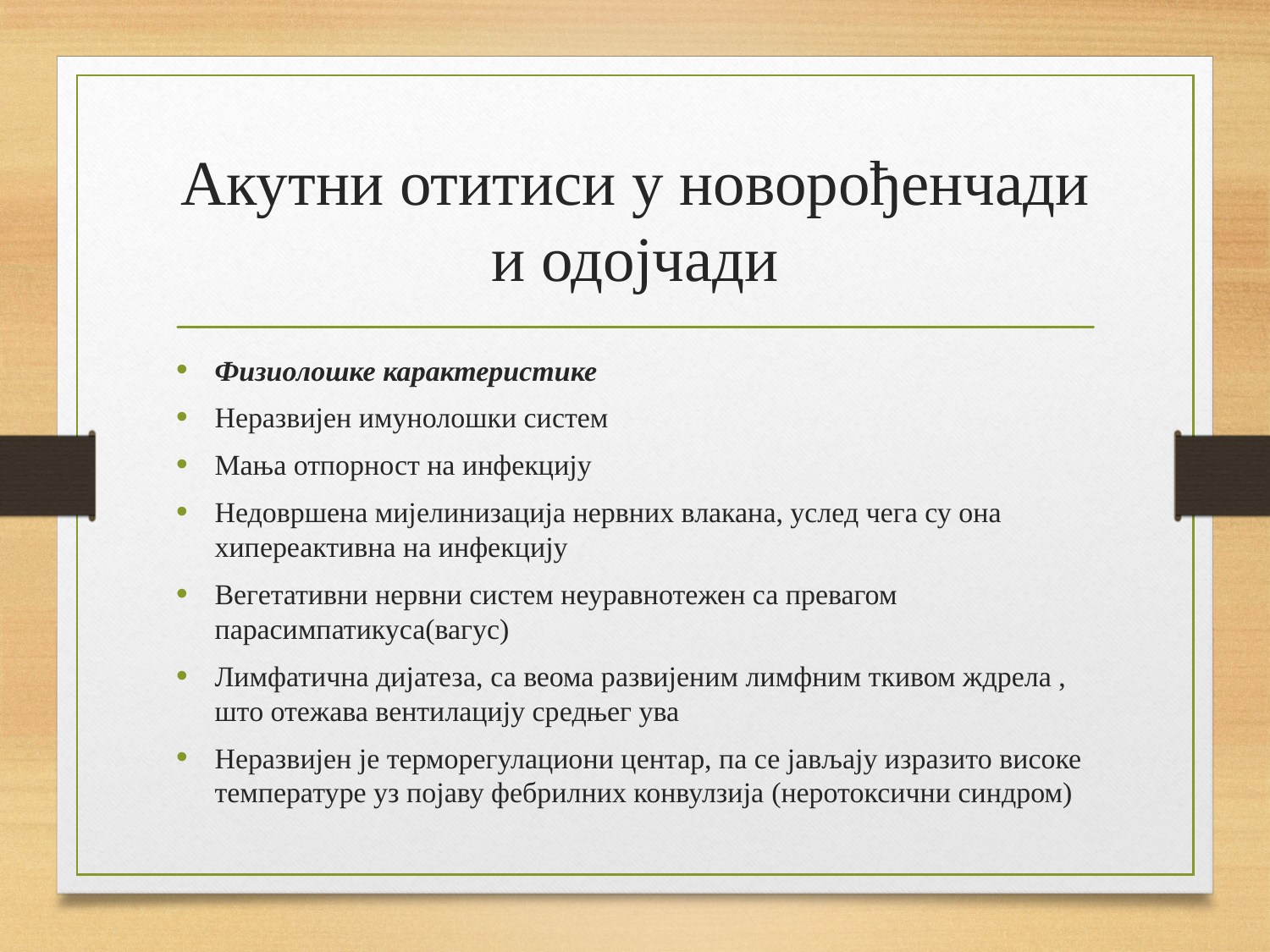

# Акутни отитиси у новорођенчади и одојчади
Физиолошке карактеристике
Неразвијен имунолошки систем
Мања отпорност на инфекцију
Недовршена мијелинизација нервних влакана, услед чега су она хипереактивна на инфекцију
Вегетативни нервни систем неуравнотежен са превагом парасимпатикуса(вагус)
Лимфатична дијатеза, са веома развијеним лимфним ткивом ждрела , што отежава вентилацију средњег ува
Неразвијен је терморегулациони центар, па се јављају изразито високе температуре уз појаву фебрилних конвулзија (неротоксични синдром)